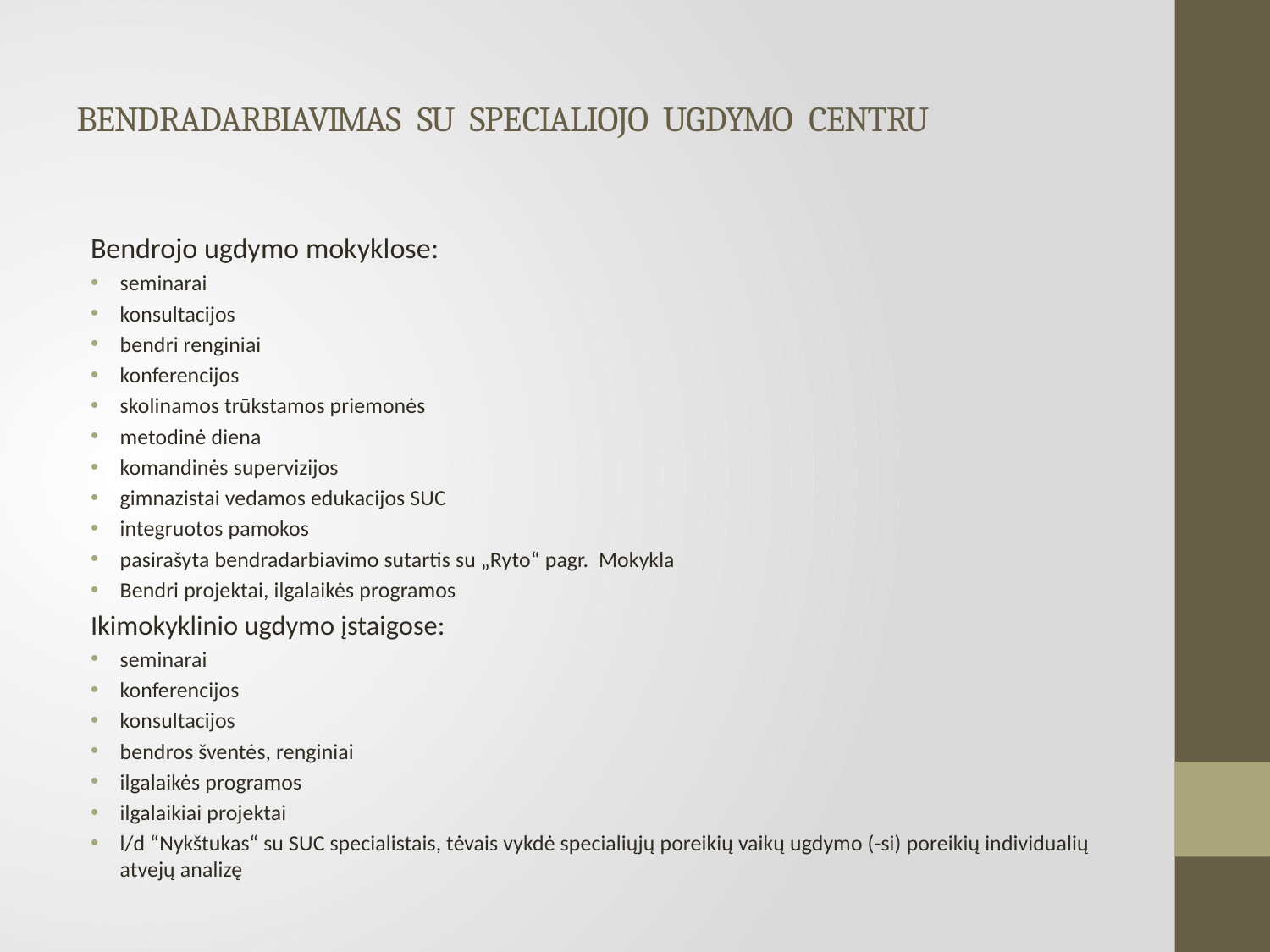

# BENDRADARBIAVIMAS  SU  SPECIALIOJO  UGDYMO  CENTRU
Bendrojo ugdymo mokyklose:
seminarai
konsultacijos
bendri renginiai
konferencijos
skolinamos trūkstamos priemonės
metodinė diena
komandinės supervizijos
gimnazistai vedamos edukacijos SUC
integruotos pamokos
pasirašyta bendradarbiavimo sutartis su „Ryto“ pagr.  Mokykla
Bendri projektai, ilgalaikės programos
Ikimokyklinio ugdymo įstaigose:
seminarai
konferencijos
konsultacijos
bendros šventės, renginiai
ilgalaikės programos
ilgalaikiai projektai
l/d “Nykštukas“ su SUC specialistais, tėvais vykdė specialiųjų poreikių vaikų ugdymo (-si) poreikių individualių atvejų analizę